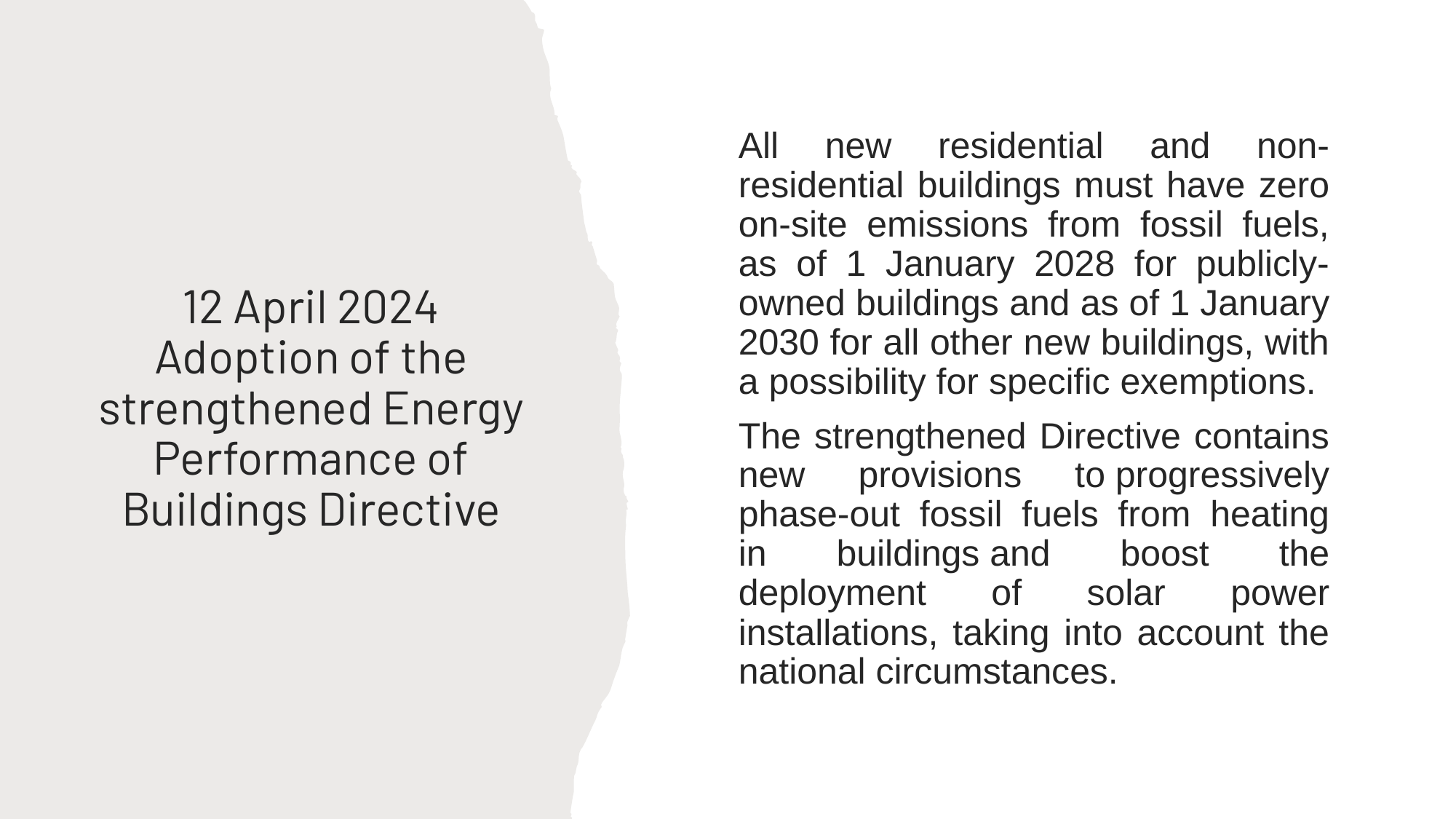

All new residential and non-residential buildings must have zero on-site emissions from fossil fuels, as of 1 January 2028 for publicly-owned buildings and as of 1 January 2030 for all other new buildings, with a possibility for specific exemptions.
The strengthened Directive contains new provisions to progressively phase-out fossil fuels from heating in buildings and boost the deployment of solar power installations, taking into account the national circumstances.
# 12 April 2024 Adoption of the strengthened Energy Performance of Buildings Directive